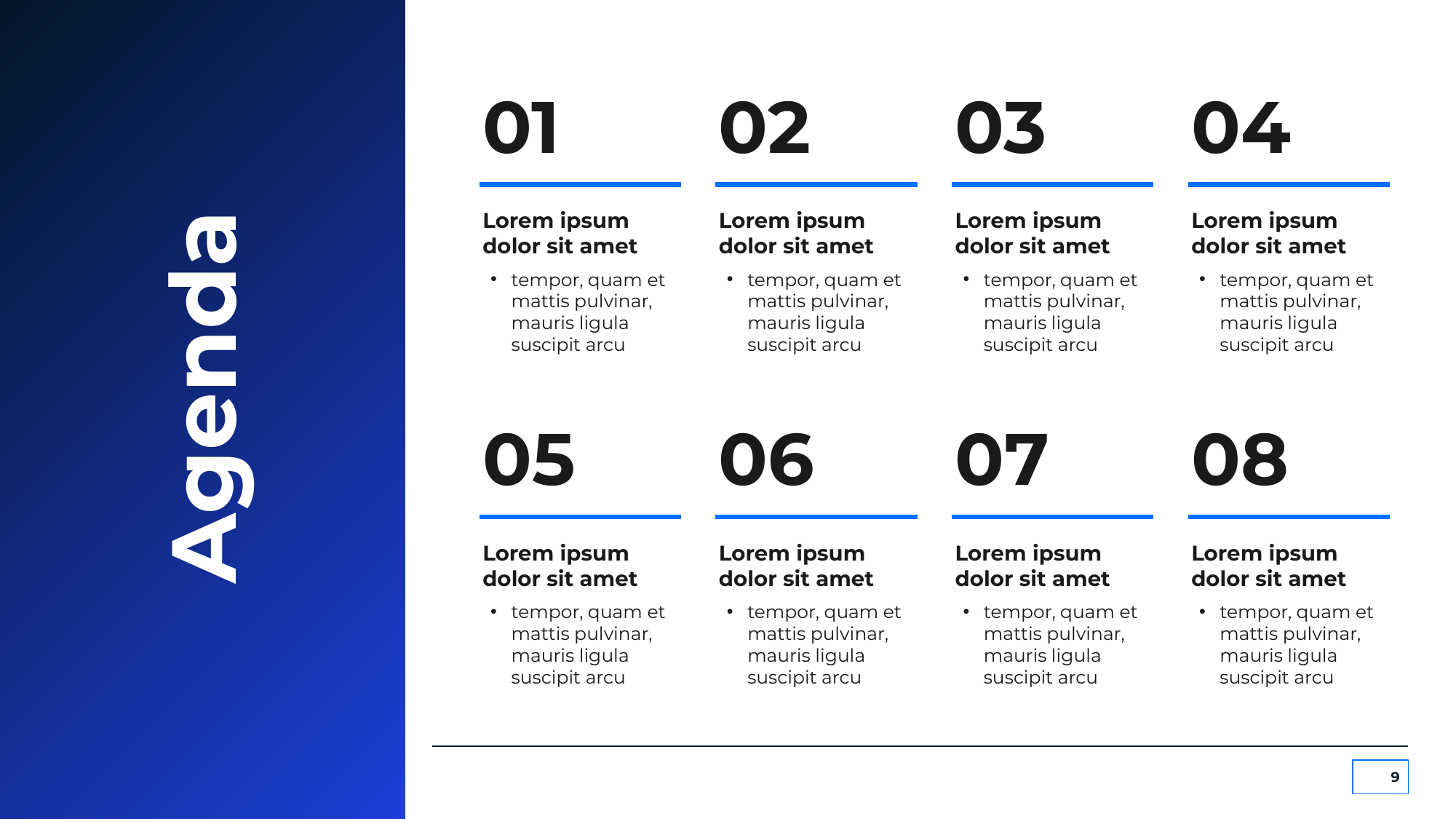

01
Lorem ipsum dolor sit amet
tempor, quam et mattis pulvinar, mauris ligula suscipit arcu
02
Lorem ipsum dolor sit amet
tempor, quam et mattis pulvinar, mauris ligula suscipit arcu
03
Lorem ipsum dolor sit amet
tempor, quam et mattis pulvinar, mauris ligula suscipit arcu
04
Lorem ipsum dolor sit amet
tempor, quam et mattis pulvinar, mauris ligula suscipit arcu
Agenda
05
06
07
08
Lorem ipsum dolor sit amet
Lorem ipsum dolor sit amet
Lorem ipsum dolor sit amet
Lorem ipsum dolor sit amet
tempor, quam et mattis pulvinar, mauris ligula suscipit arcu
tempor, quam et mattis pulvinar, mauris ligula suscipit arcu
tempor, quam et mattis pulvinar, mauris ligula suscipit arcu
tempor, quam et mattis pulvinar, mauris ligula suscipit arcu
9